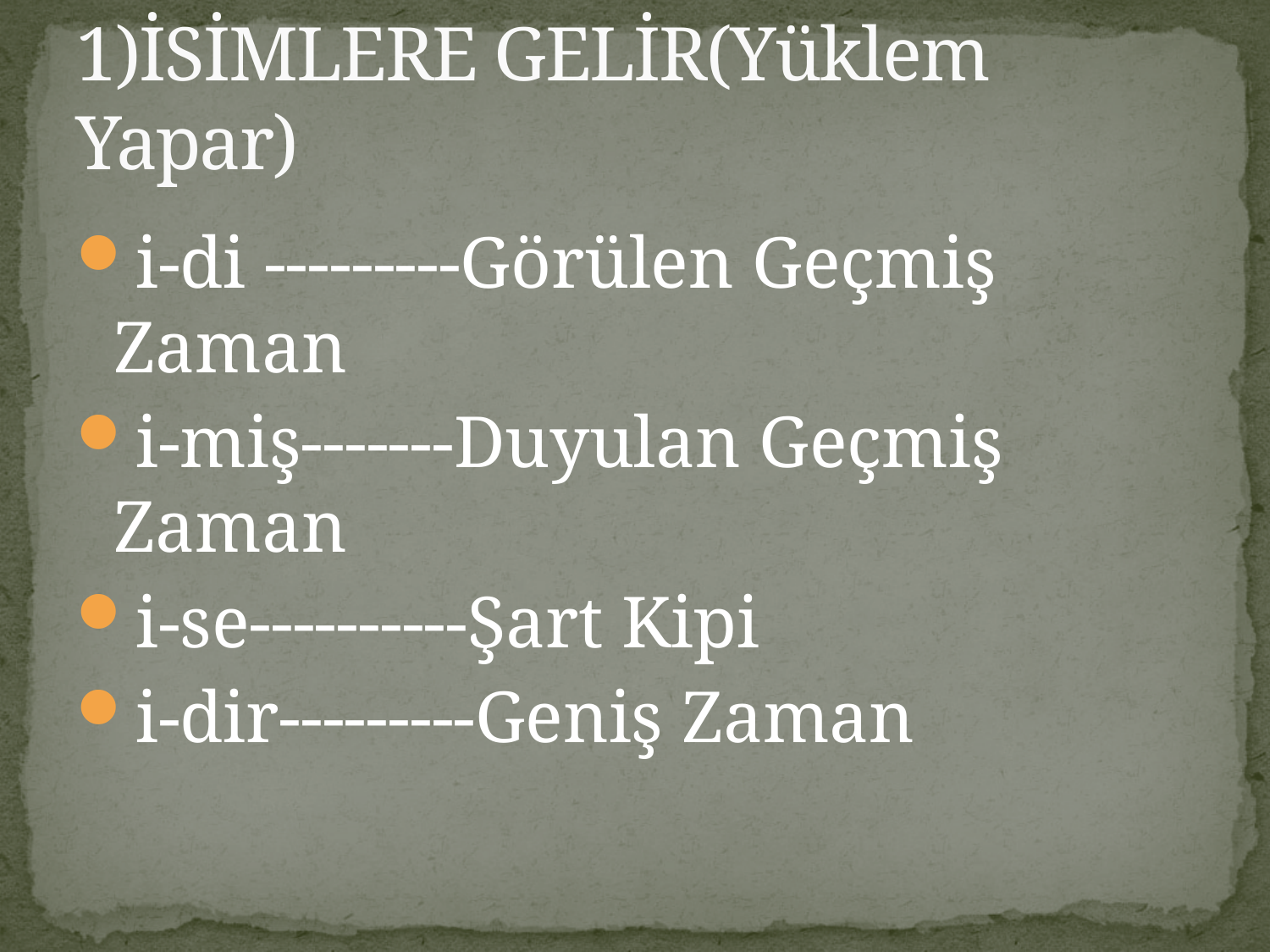

# 1)İSİMLERE GELİR(Yüklem Yapar)
i-di ---------Görülen Geçmiş Zaman
i-miş-------Duyulan Geçmiş Zaman
i-se----------Şart Kipi
i-dir---------Geniş Zaman